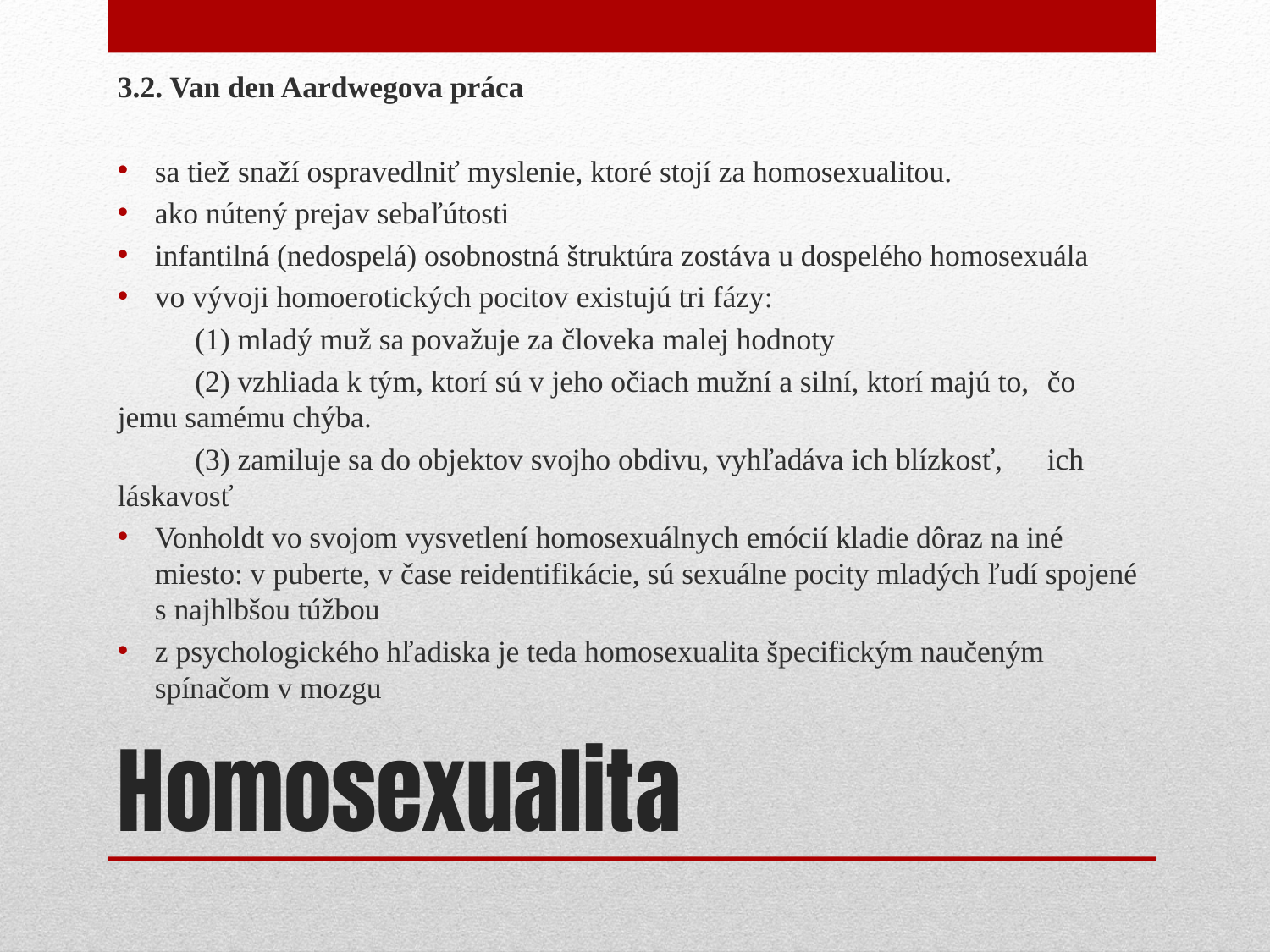

3.2. Van den Aardwegova práca

sa tiež snaží ospravedlniť myslenie, ktoré stojí za homosexualitou.
ako nútený prejav sebaľútosti
infantilná (nedospelá) osobnostná štruktúra zostáva u dospelého homosexuála
vo vývoji homoerotických pocitov existujú tri fázy:
	(1) mladý muž sa považuje za človeka malej hodnoty
	(2) vzhliada k tým, ktorí sú v jeho očiach mužní a silní, ktorí majú to, 	čo jemu samému chýba.
	(3) zamiluje sa do objektov svojho obdivu, vyhľadáva ich blízkosť, 	ich láskavosť
Vonholdt vo svojom vysvetlení homosexuálnych emócií kladie dôraz na iné miesto: v puberte, v čase reidentifikácie, sú sexuálne pocity mladých ľudí spojené s najhlbšou túžbou
z psychologického hľadiska je teda homosexualita špecifickým naučeným spínačom v mozgu
# Homosexualita